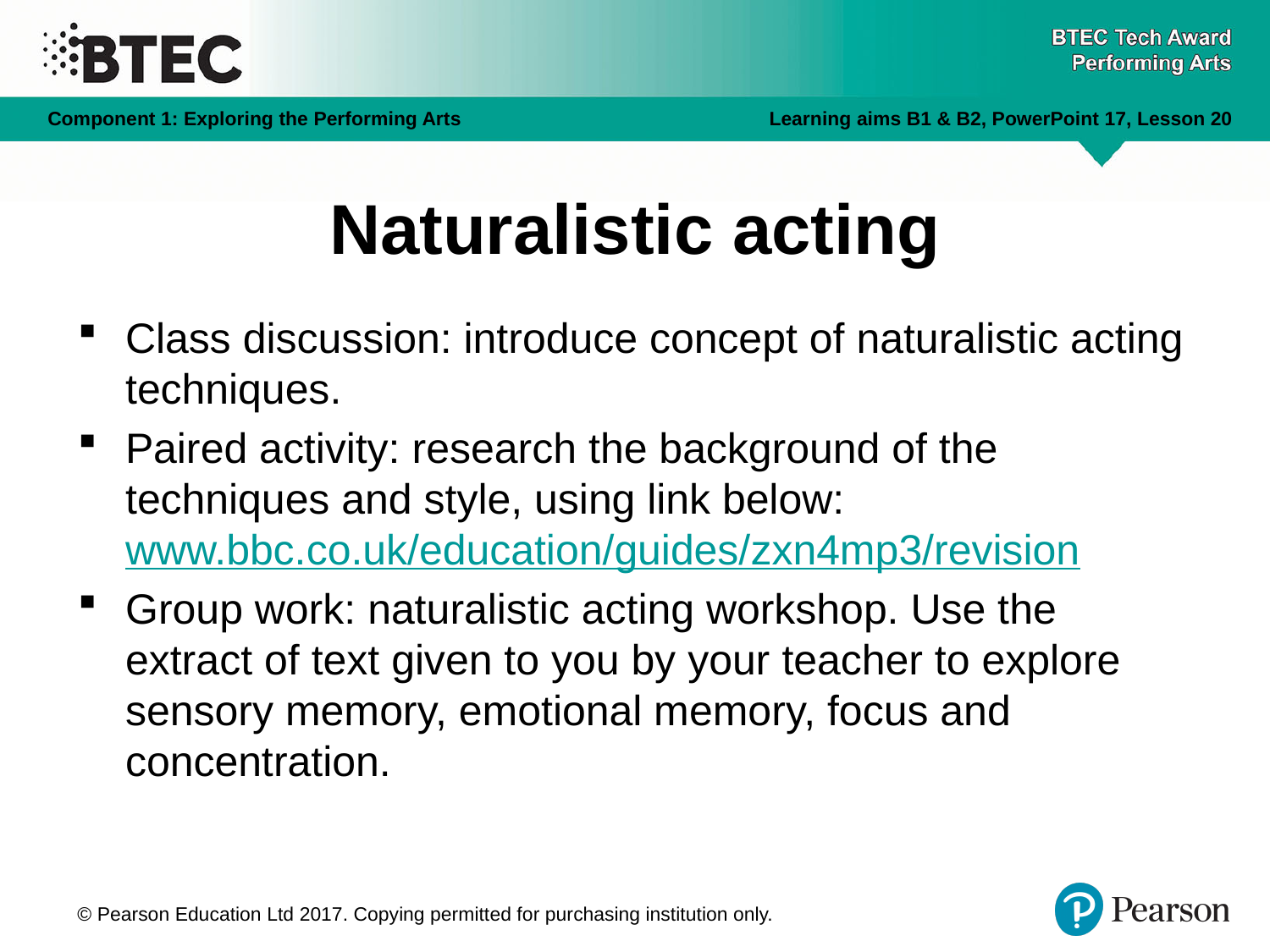

# Naturalistic acting
Class discussion: introduce concept of naturalistic acting techniques.
Paired activity: research the background of the techniques and style, using link below: www.bbc.co.uk/education/guides/zxn4mp3/revision
Group work: naturalistic acting workshop. Use the extract of text given to you by your teacher to explore sensory memory, emotional memory, focus and concentration.

© Pearson Education Ltd 2017. Copying permitted for purchasing institution only.